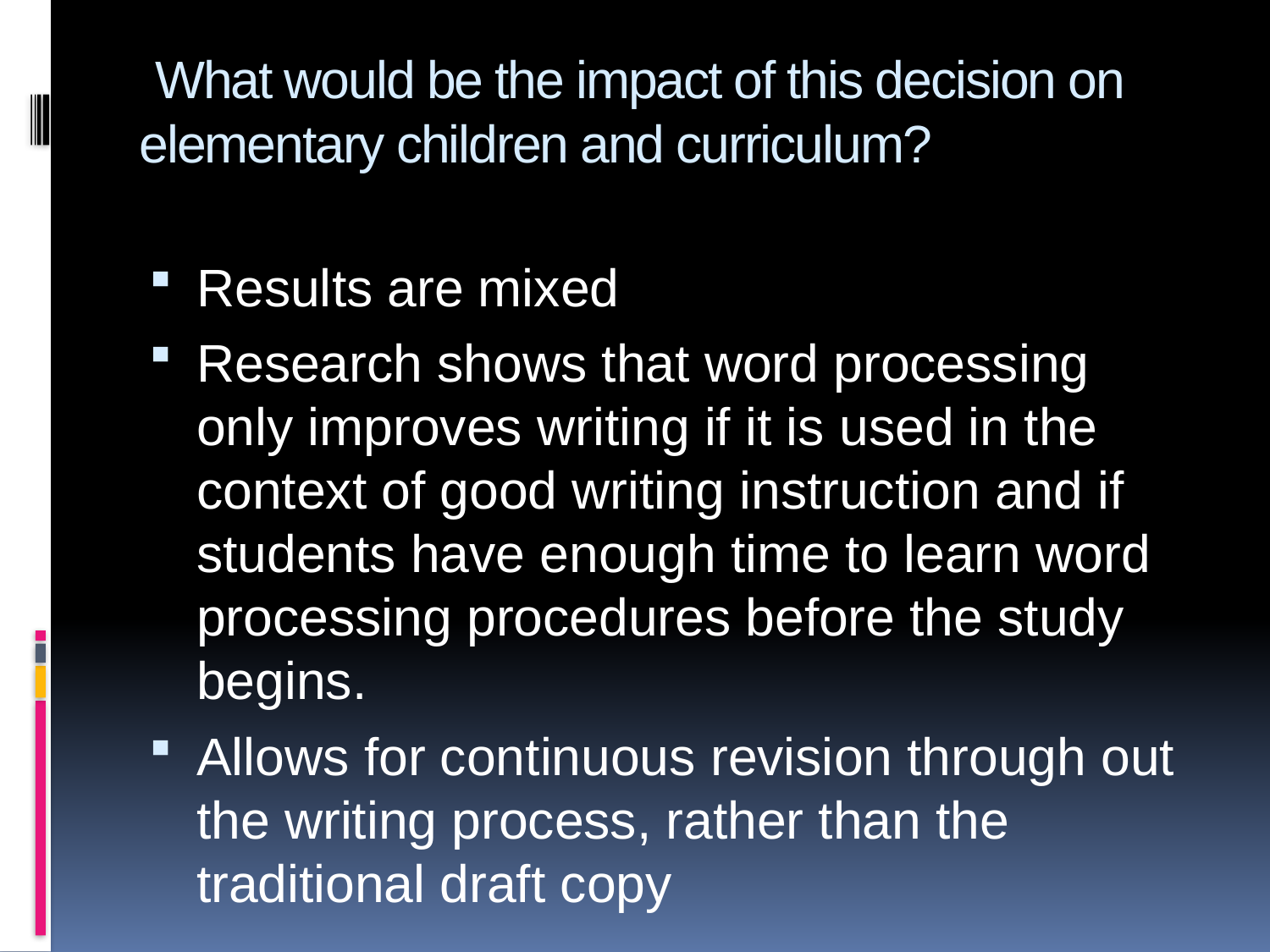

# What would be the impact of this decision on elementary children and curriculum?
Results are mixed
Research shows that word processing only improves writing if it is used in the context of good writing instruction and if students have enough time to learn word processing procedures before the study begins.
Allows for continuous revision through out the writing process, rather than the traditional draft copy